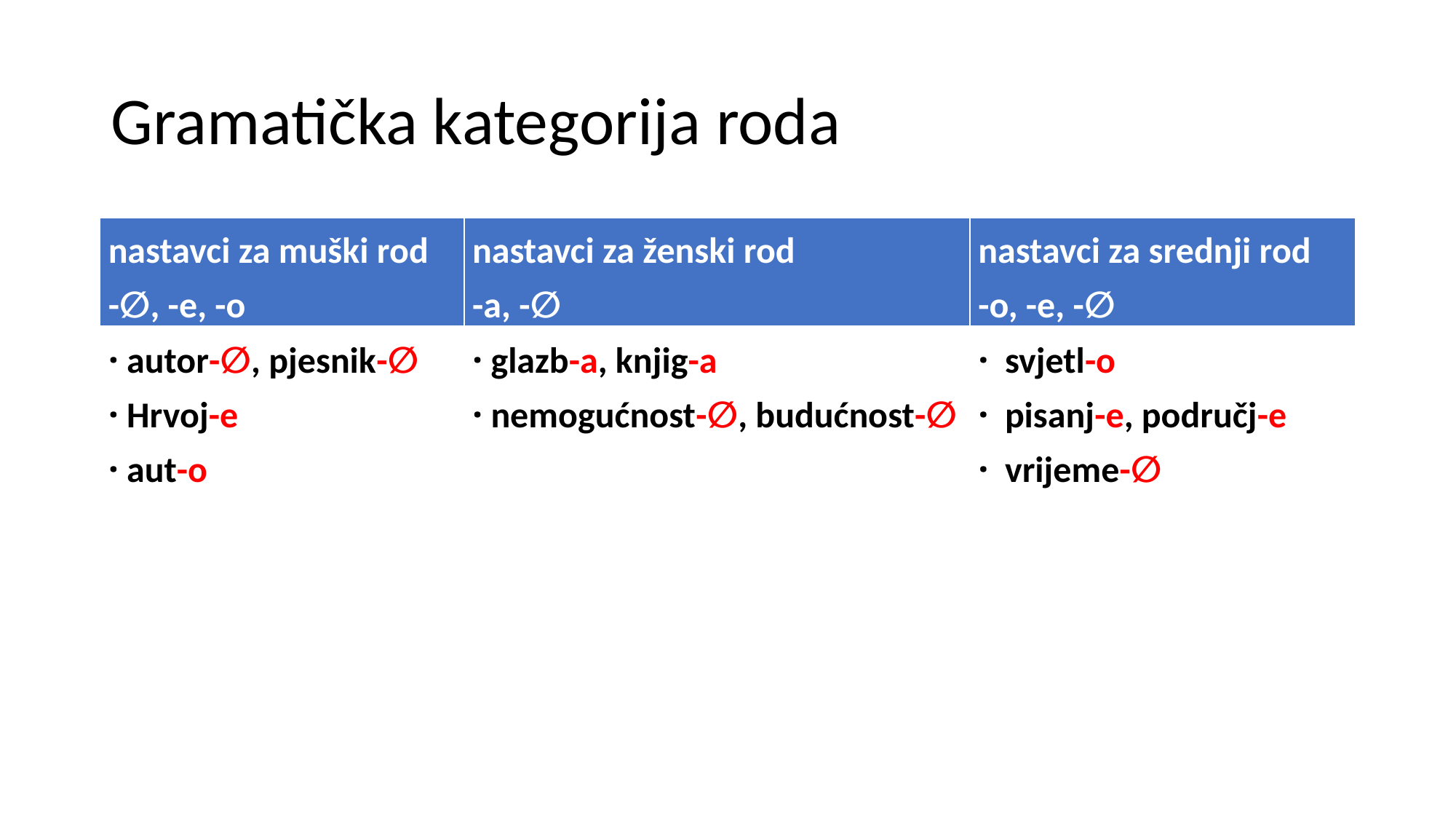

# Gramatička kategorija roda
| nastavci za muški rod -∅, -e, -o | nastavci za ženski rod -a, -∅ | nastavci za srednji rod -o, -e, -∅ |
| --- | --- | --- |
| ⸱ autor-∅, pjesnik-∅ ⸱ Hrvoj-e ⸱ aut-o | ⸱ glazb-a, knjig-a ⸱ nemogućnost-∅, budućnost-∅ | ⸱  svjetl-o ⸱  pisanj-e, područj-e ⸱  vrijeme-∅ |